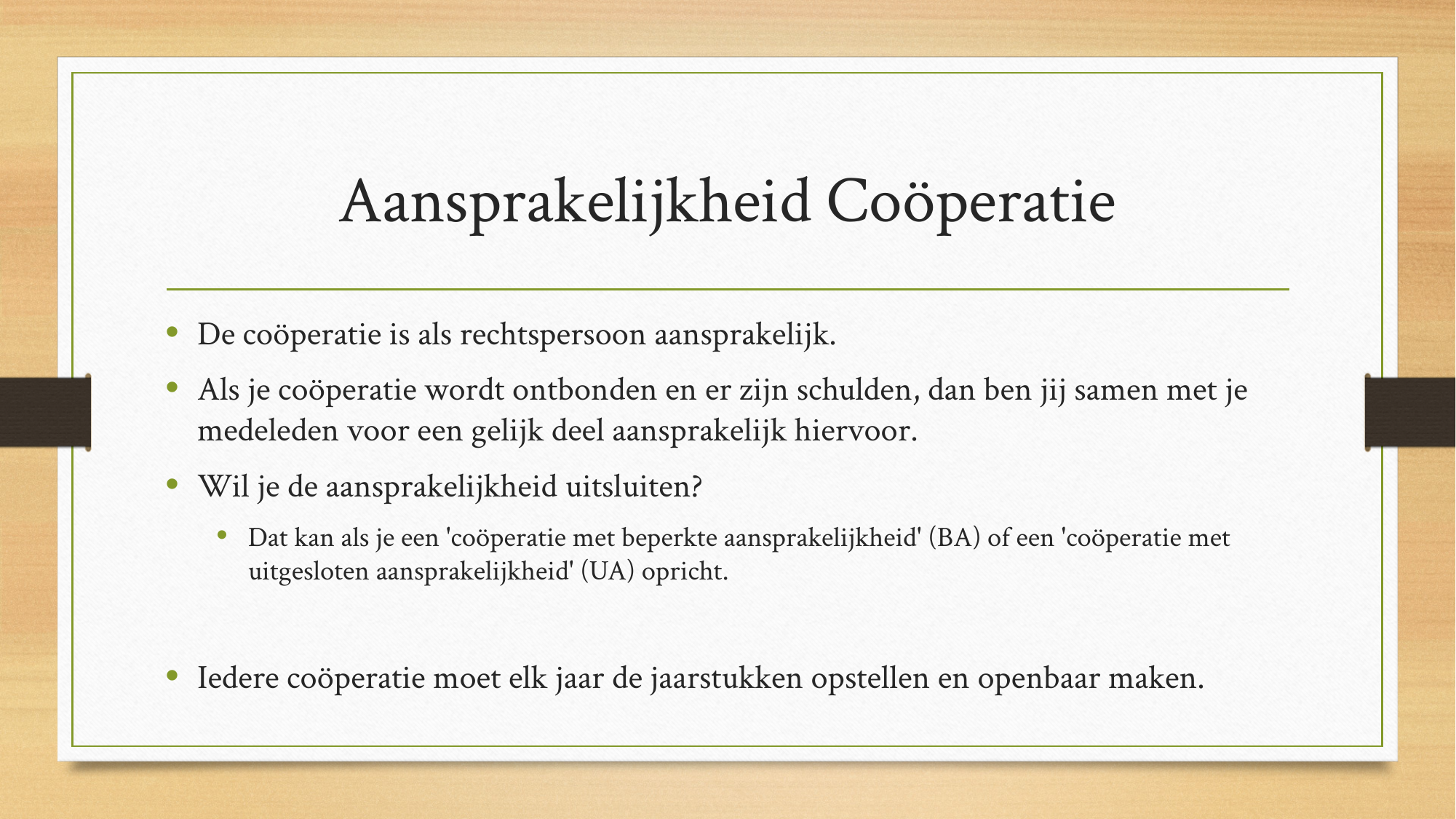

# Aansprakelijkheid Coöperatie
De coöperatie is als rechtspersoon aansprakelijk.
Als je coöperatie wordt ontbonden en er zijn schulden, dan ben jij samen met je medeleden voor een gelijk deel aansprakelijk hiervoor.
Wil je de aansprakelijkheid uitsluiten?
Dat kan als je een 'coöperatie met beperkte aansprakelijkheid' (BA) of een 'coöperatie met uitgesloten aansprakelijkheid' (UA) opricht.

Iedere coöperatie moet elk jaar de jaarstukken opstellen en openbaar maken.